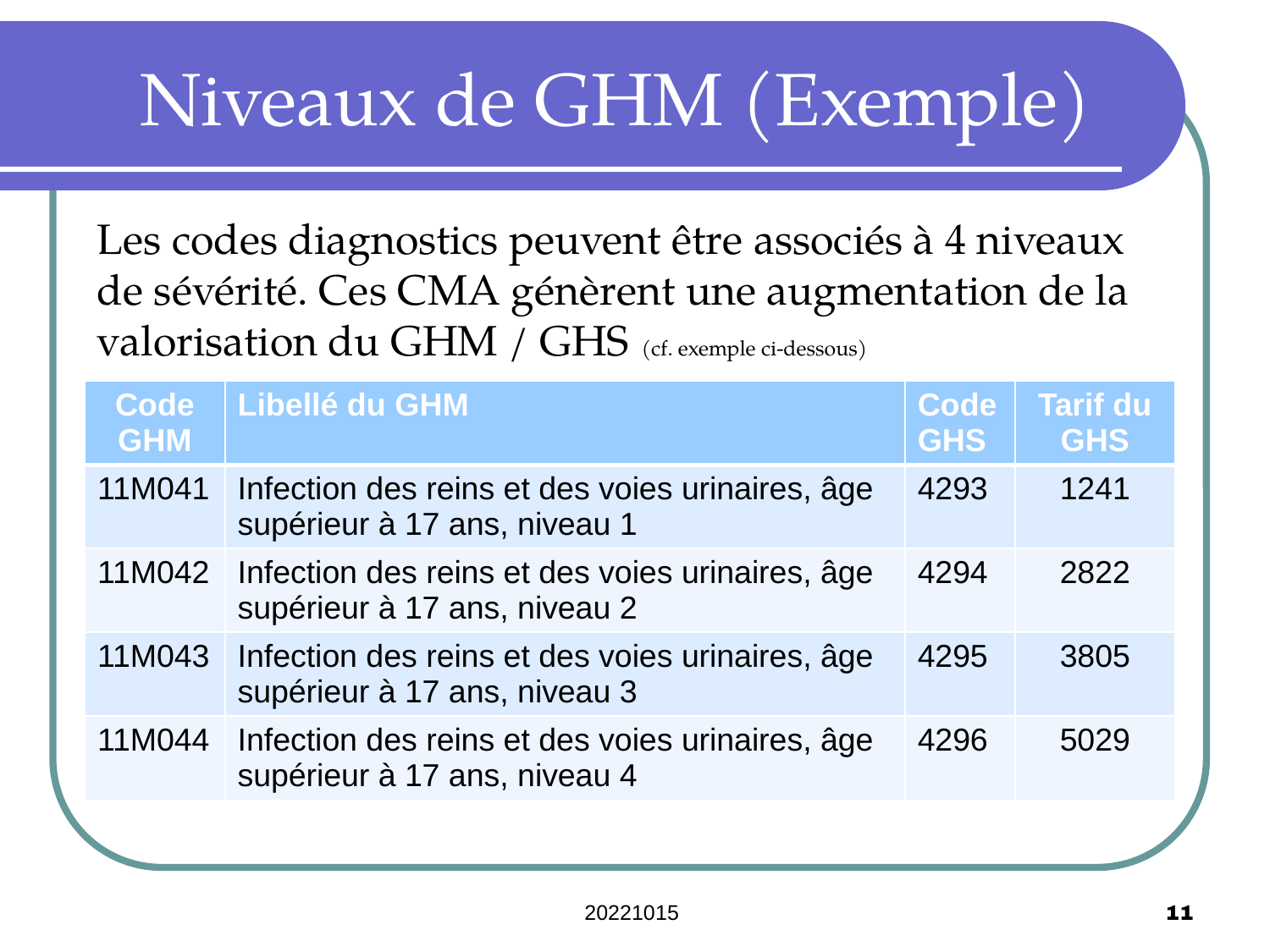

# Niveaux de GHM (Exemple)
Les codes diagnostics peuvent être associés à 4 niveaux de sévérité. Ces CMA génèrent une augmentation de la valorisation du GHM / GHS (cf. exemple ci-dessous)

| Code GHM | Libellé du GHM | CodeGHS | Tarif du GHS |
| --- | --- | --- | --- |
| 11M041 | Infection des reins et des voies urinaires, âge supérieur à 17 ans, niveau 1 | 4293 | 1241 |
| 11M042 | Infection des reins et des voies urinaires, âge supérieur à 17 ans, niveau 2 | 4294 | 2822 |
| 11M043 | Infection des reins et des voies urinaires, âge supérieur à 17 ans, niveau 3 | 4295 | 3805 |
| 11M044 | Infection des reins et des voies urinaires, âge supérieur à 17 ans, niveau 4 | 4296 | 5029 |
20221015
11